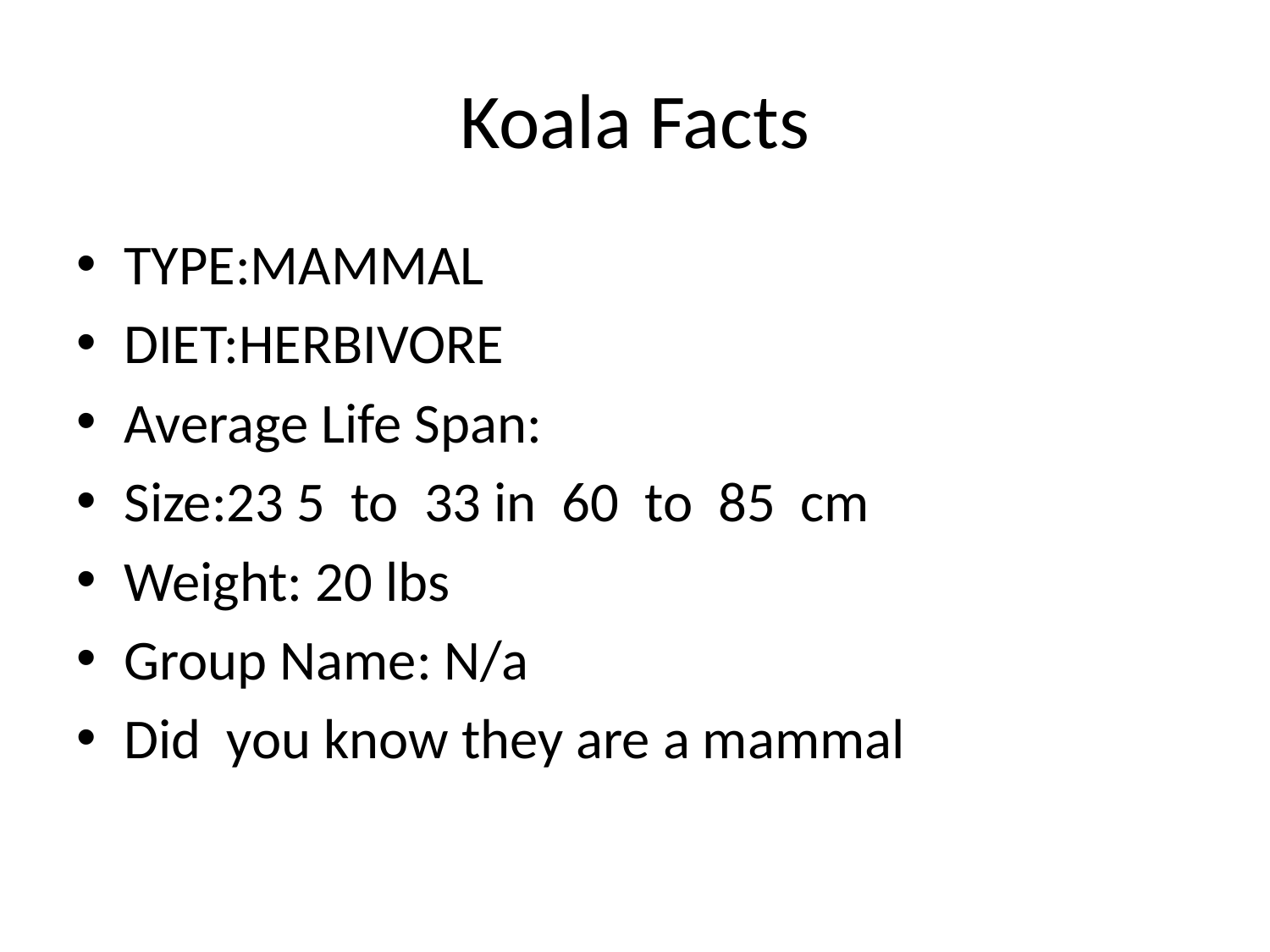

# Koala Facts
TYPE:MAMMAL
DIET:HERBIVORE
Average Life Span:
Size:23 5  to  33 in  60  to  85  cm
Weight: 20 lbs
Group Name: N/a
Did  you know they are a mammal